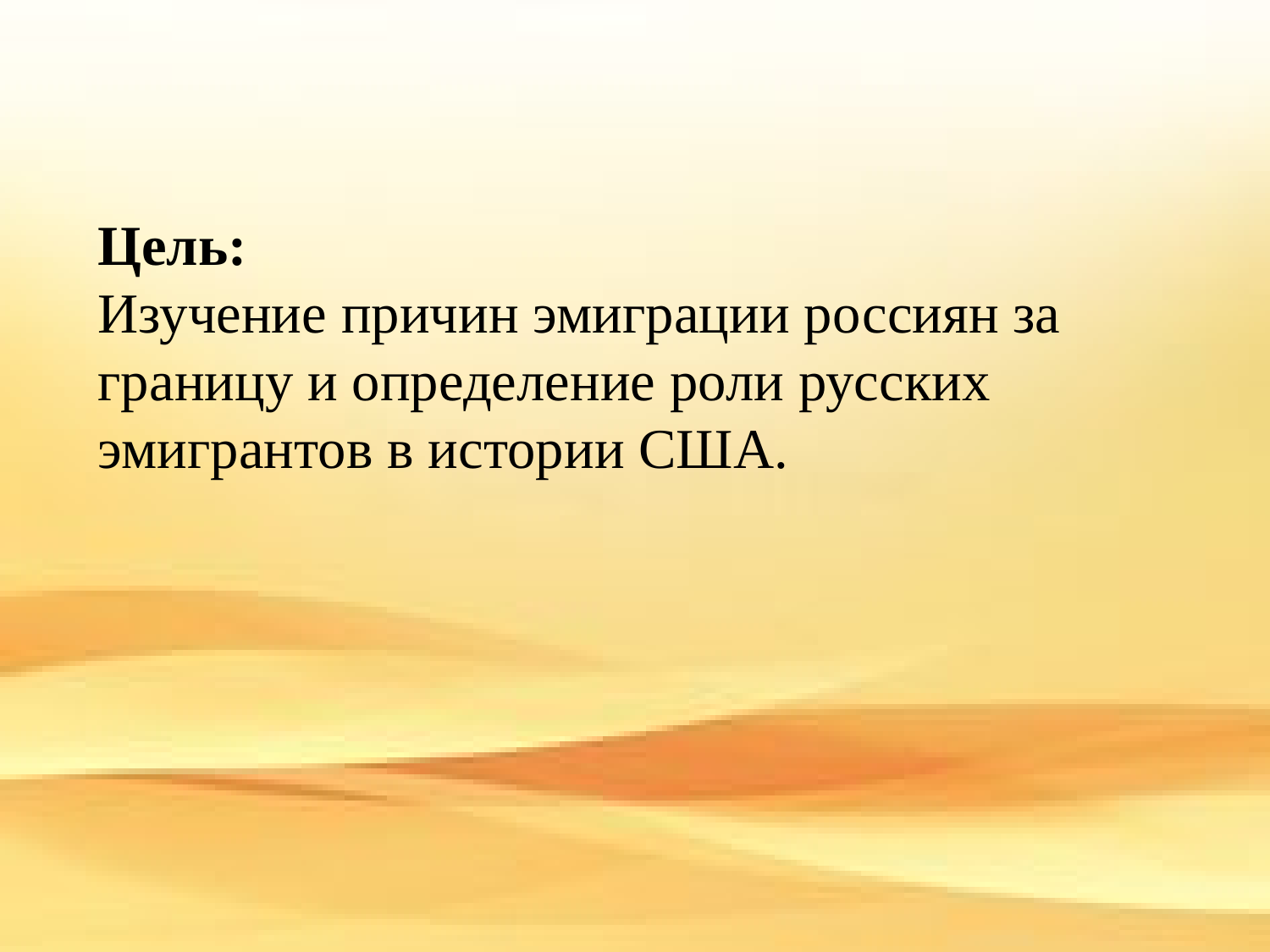

# Цель: Изучение причин эмиграции россиян за границу и определение роли русских эмигрантов в истории США.